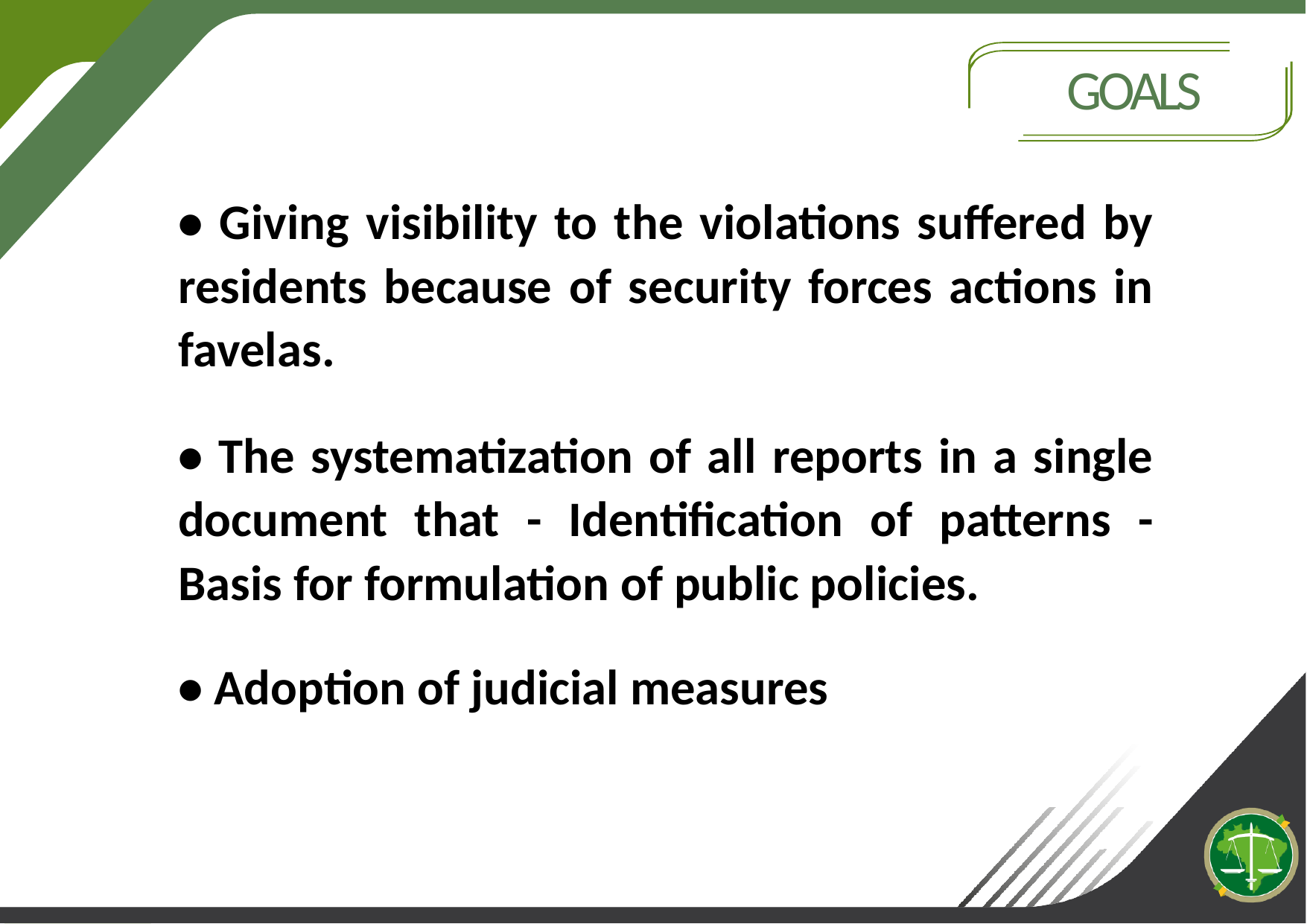

GOALS

• Giving visibility to the violations suffered by residents because of security forces actions in favelas.

• The systematization of all reports in a single document that - Identification of patterns - Basis for formulation of public policies.

• Adoption of judicial measures